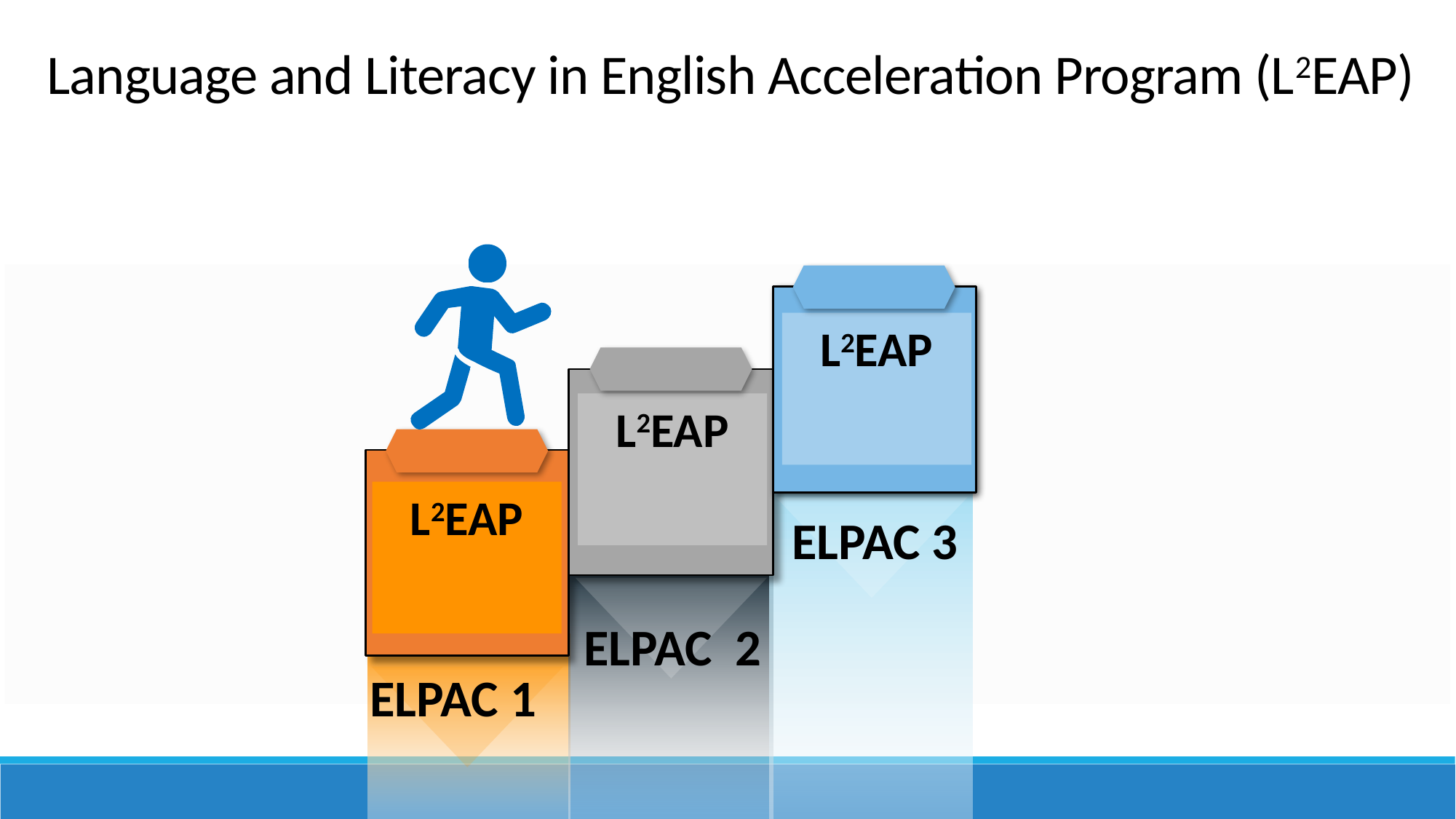

Language and Literacy in English Acceleration Program (L2EAP)

L2EAP

L2EAP

L2EAP

ELPAC 3

ELPAC  2

ELPAC 1